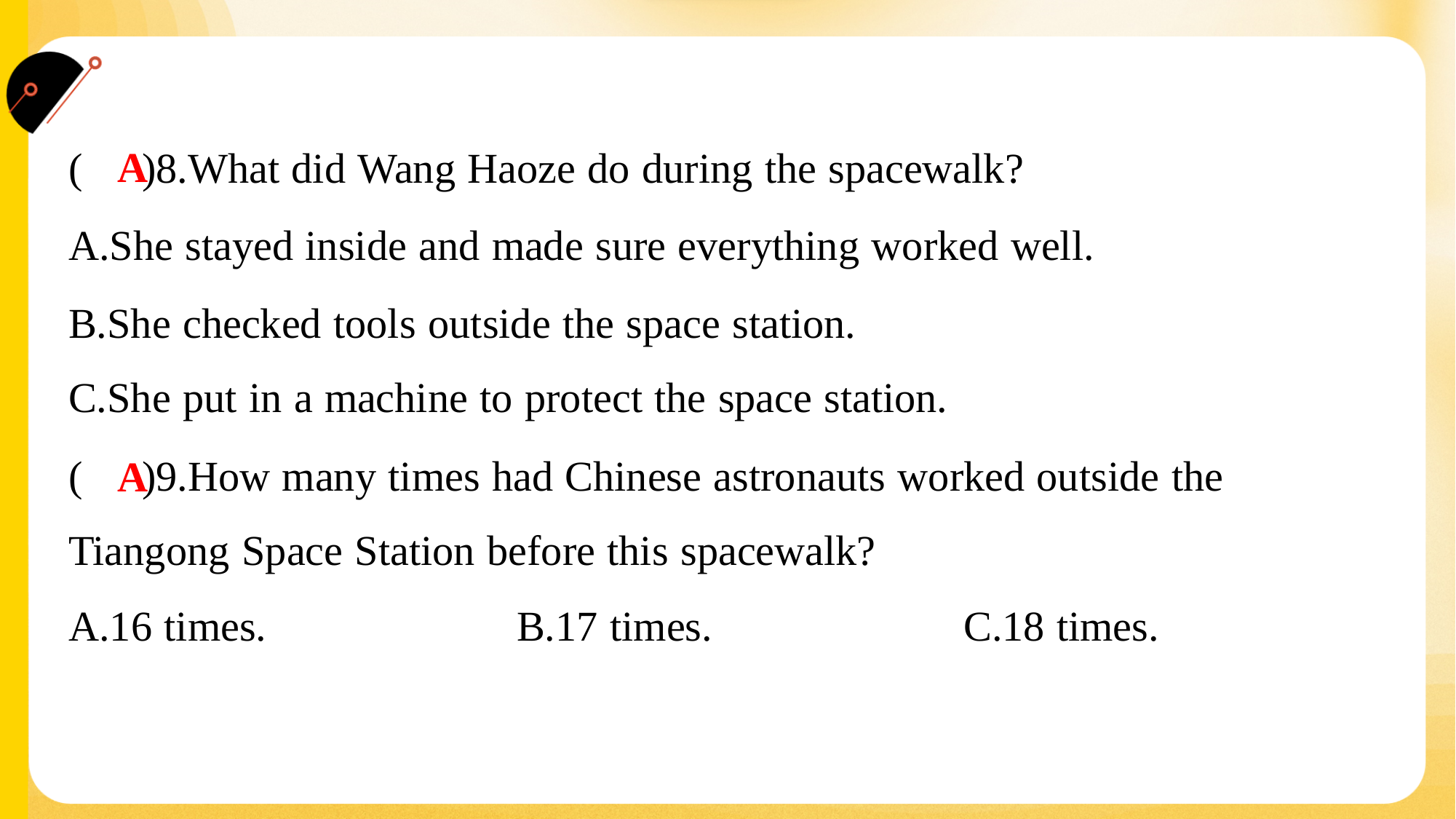

A
(     )8.What did Wang Haoze do during the spacewalk?
A.She stayed inside and made sure everything worked well.
B.She checked tools outside the space station.
C.She put in a machine to protect the space station.
(     )9.How many times had Chinese astronauts worked outside the
Tiangong Space Station before this spacewalk?
A
A.16 times.	B.17 times.	C.18 times.